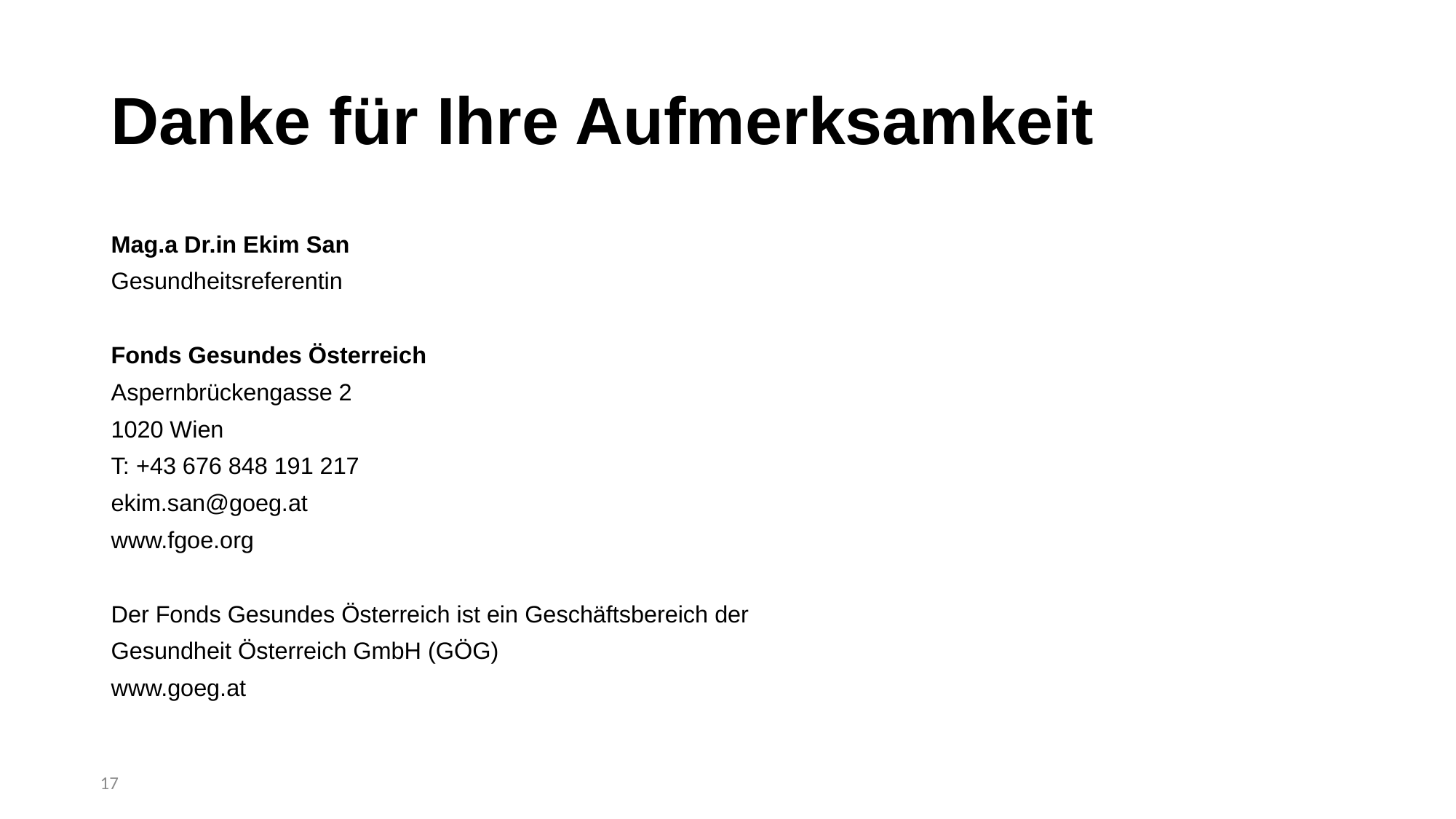

# Danke für Ihre Aufmerksamkeit
Mag.a Dr.in Ekim San
Gesundheitsreferentin

Fonds Gesundes Österreich
Aspernbrückengasse 2
1020 Wien
T: +43 676 848 191 217
ekim.san@goeg.at
www.fgoe.org

Der Fonds Gesundes Österreich ist ein Geschäftsbereich der
Gesundheit Österreich GmbH (GÖG)
www.goeg.at

17